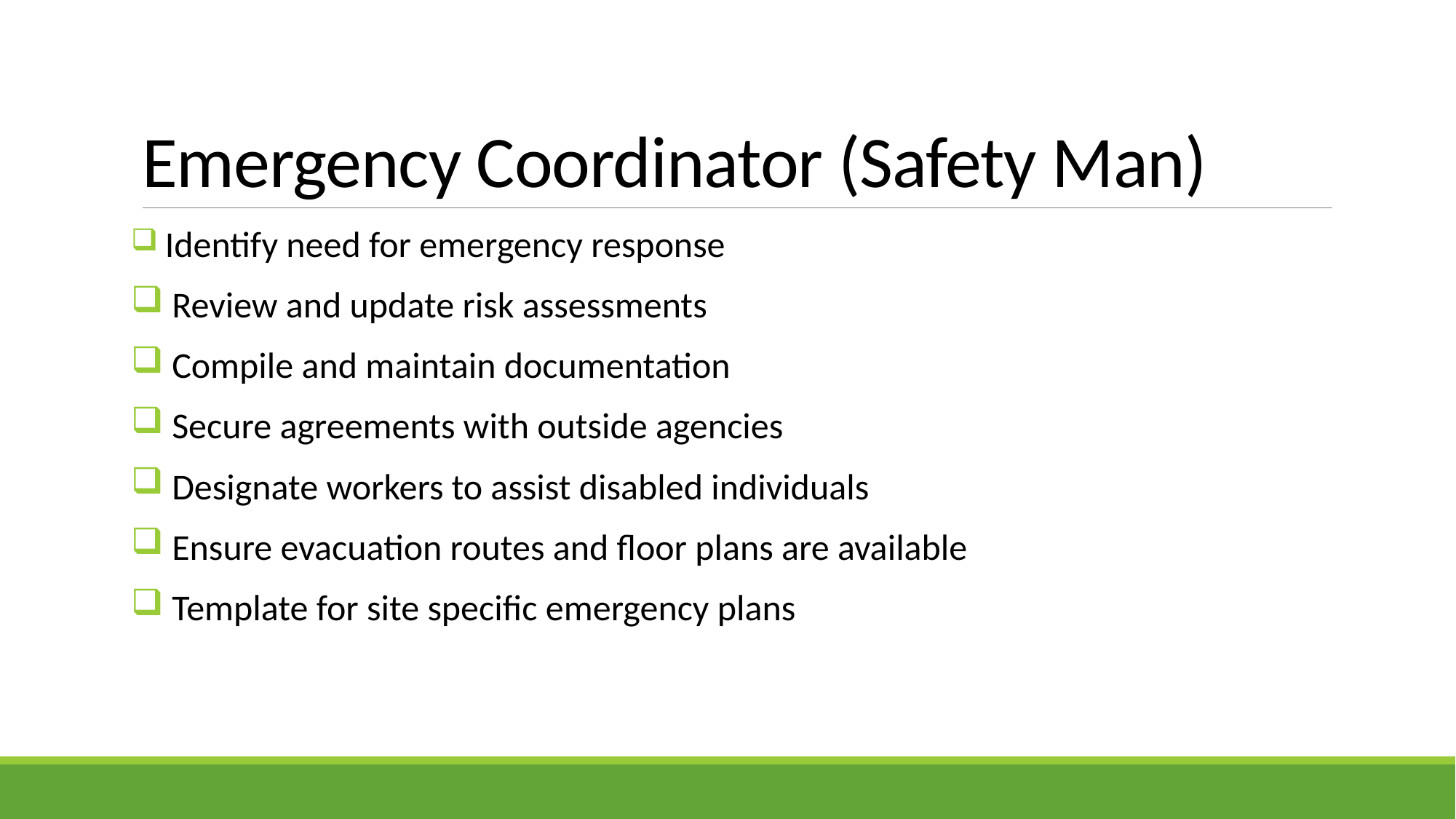

# Emergency Coordinator (Safety Man)
 Identify need for emergency response
 Review and update risk assessments
 Compile and maintain documentation
 Secure agreements with outside agencies
 Designate workers to assist disabled individuals
 Ensure evacuation routes and floor plans are available
 Template for site specific emergency plans